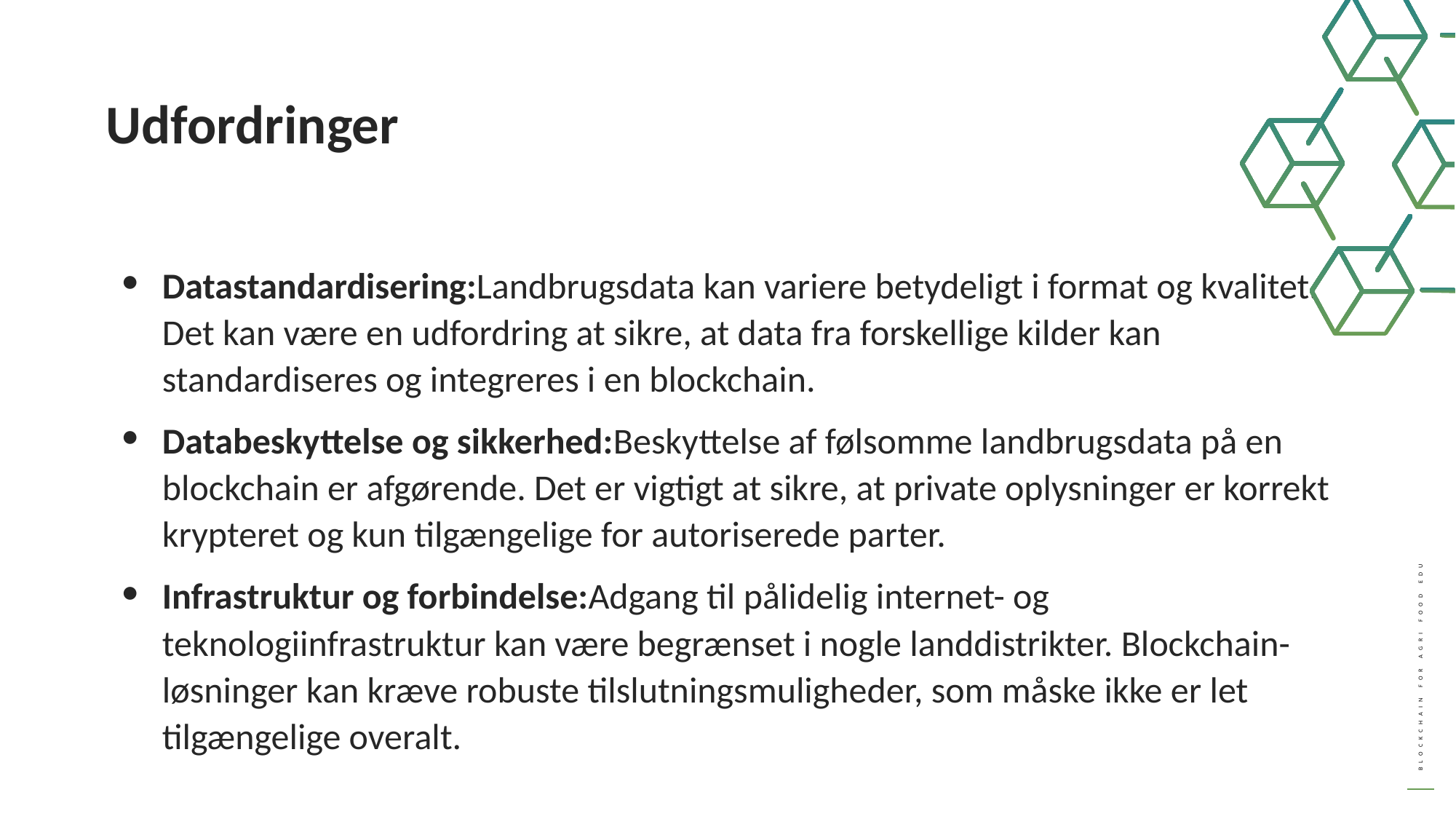

Udfordringer
Datastandardisering:Landbrugsdata kan variere betydeligt i format og kvalitet. Det kan være en udfordring at sikre, at data fra forskellige kilder kan standardiseres og integreres i en blockchain.
Databeskyttelse og sikkerhed:Beskyttelse af følsomme landbrugsdata på en blockchain er afgørende. Det er vigtigt at sikre, at private oplysninger er korrekt krypteret og kun tilgængelige for autoriserede parter.
Infrastruktur og forbindelse:Adgang til pålidelig internet- og teknologiinfrastruktur kan være begrænset i nogle landdistrikter. Blockchain-løsninger kan kræve robuste tilslutningsmuligheder, som måske ikke er let tilgængelige overalt.